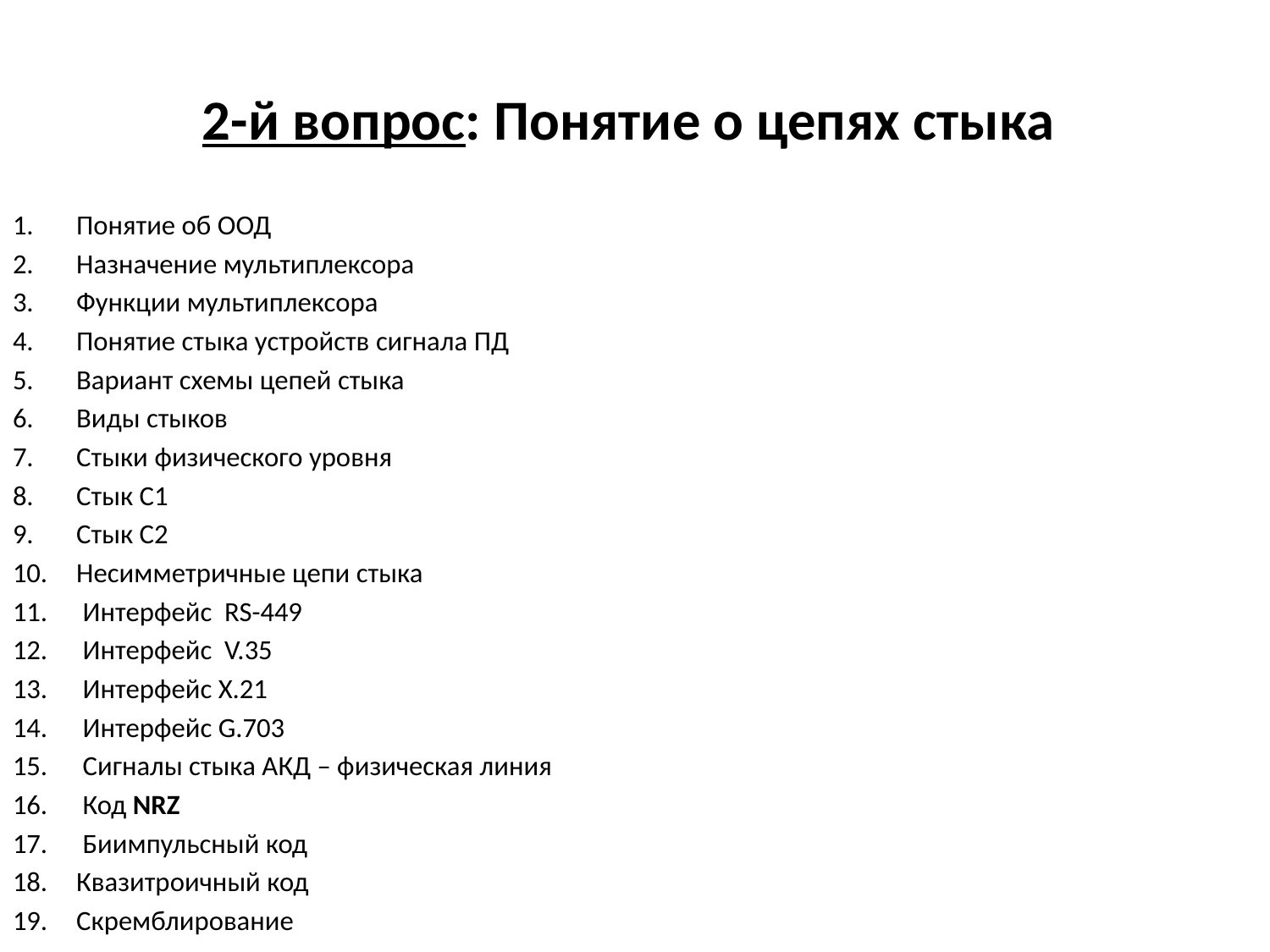

# 2-й вопрос: Понятие о цепях стыка
Понятие об ООД
Назначение мультиплексора
Функции мультиплексора
Понятие стыка устройств сигнала ПД
Вариант схемы цепей стыка
Виды стыков
Стыки физического уровня
Стык С1
Стык С2
Несимметричные цепи стыка
 Интерфейс  RS-449
 Интерфейс  V.35
 Интерфейс Х.21
 Интерфейс G.703
 Сигналы стыка АКД – физическая линия
 Код NRZ
 Биимпульсный код
Квазитроичный код
Скремблирование